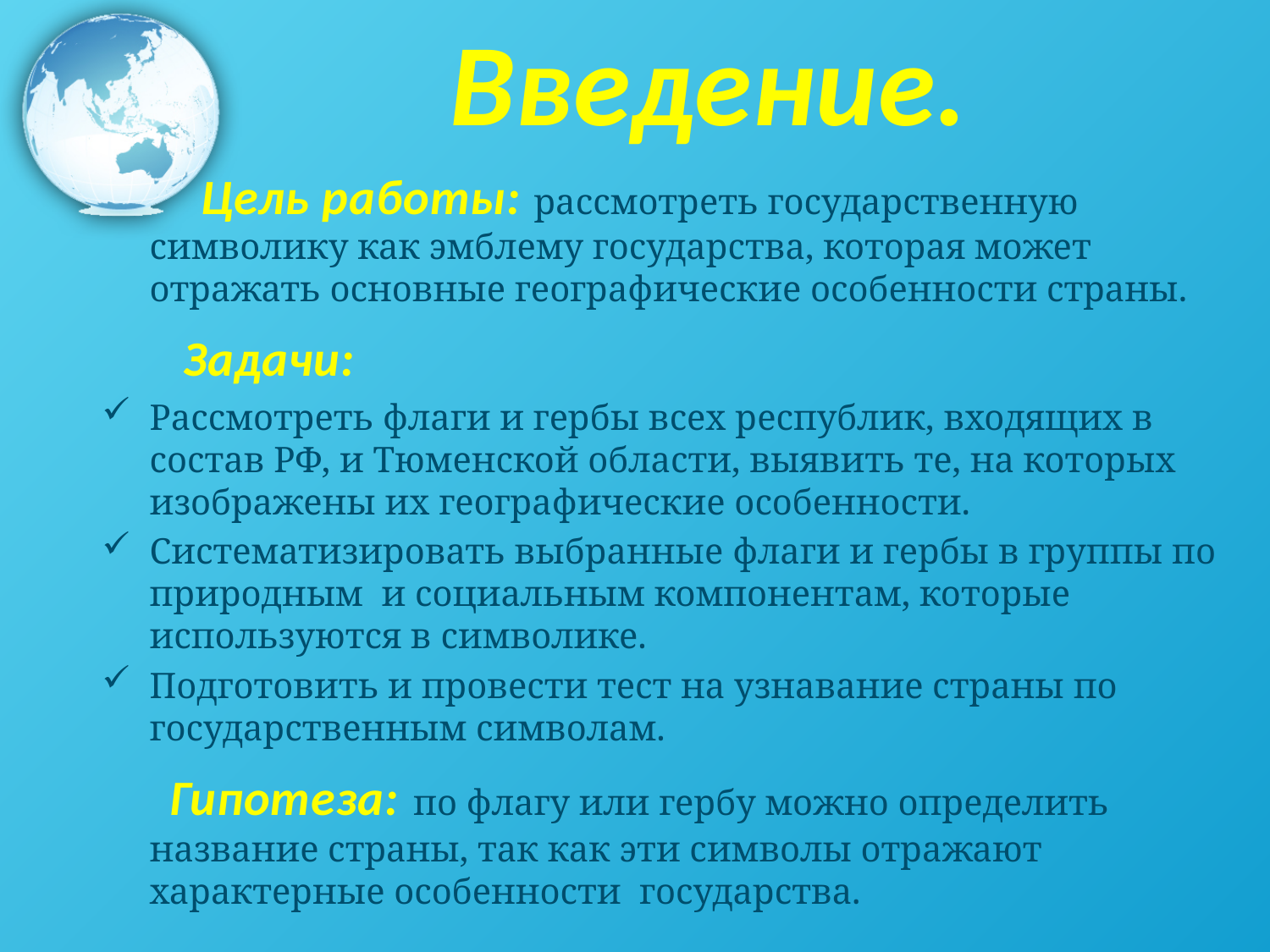

# Введение.
         Цель работы: рассмотреть государственную символику как эмблему государства, которая может отражать основные географические особенности страны.
      Задачи:
Рассмотреть флаги и гербы всех республик, входящих в состав РФ, и Тюменской области, выявить те, на которых изображены их географические особенности.
Систематизировать выбранные флаги и гербы в группы по природным  и социальным компонентам, которые используются в символике.
Подготовить и провести тест на узнавание страны по государственным символам.
     Гипотеза: по флагу или гербу можно определить название страны, так как эти символы отражают характерные особенности  государства.